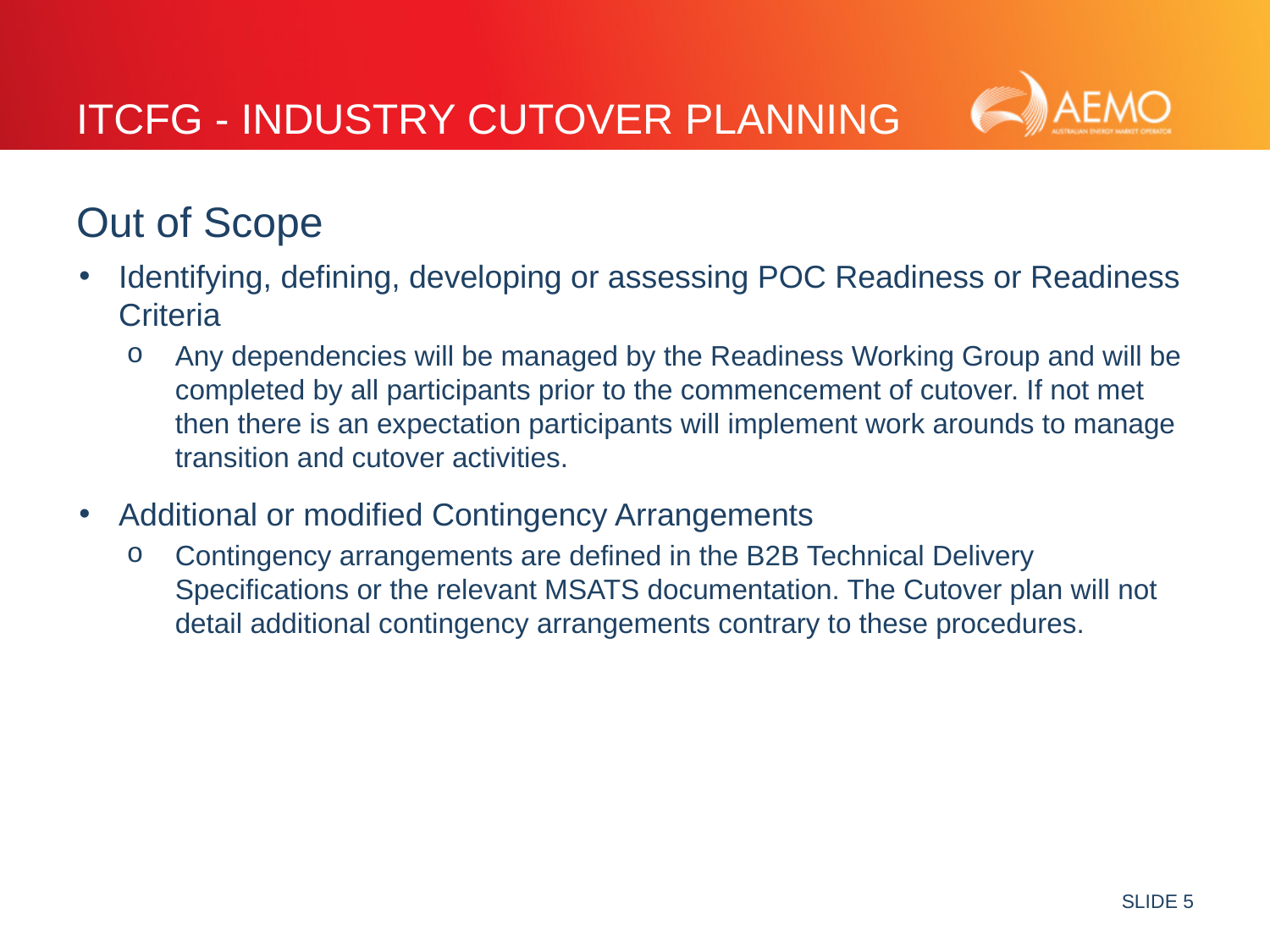

# ITCFG - Industry Cutover planning
Out of Scope
Identifying, defining, developing or assessing POC Readiness or Readiness Criteria
Any dependencies will be managed by the Readiness Working Group and will be completed by all participants prior to the commencement of cutover. If not met then there is an expectation participants will implement work arounds to manage transition and cutover activities.
Additional or modified Contingency Arrangements
Contingency arrangements are defined in the B2B Technical Delivery Specifications or the relevant MSATS documentation. The Cutover plan will not detail additional contingency arrangements contrary to these procedures.